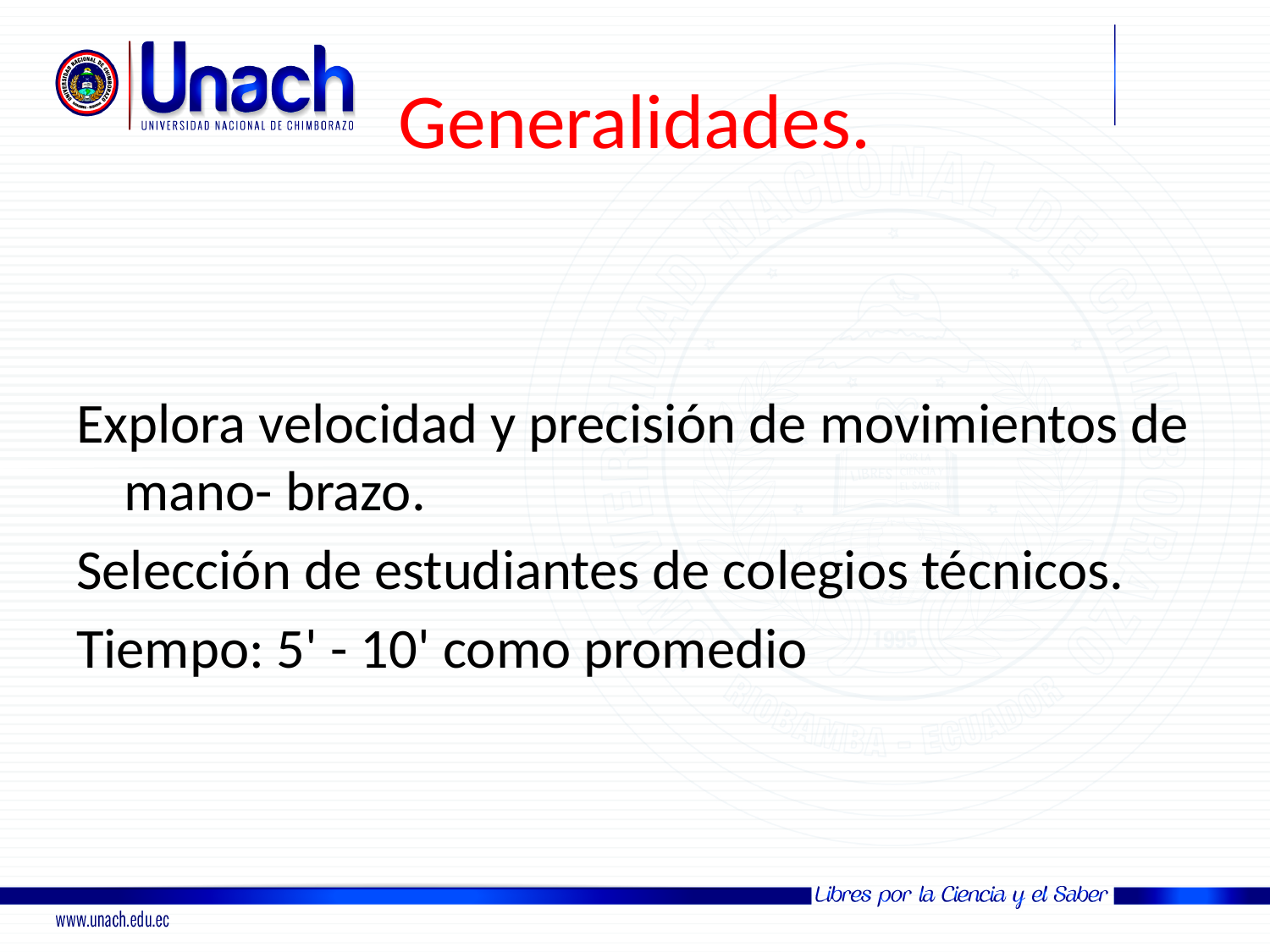

# Generalidades.

Explora velocidad y precisión de movimientos de mano- brazo.
Selección de estudiantes de colegios técnicos.
Tiempo: 5' - 10' como promedio